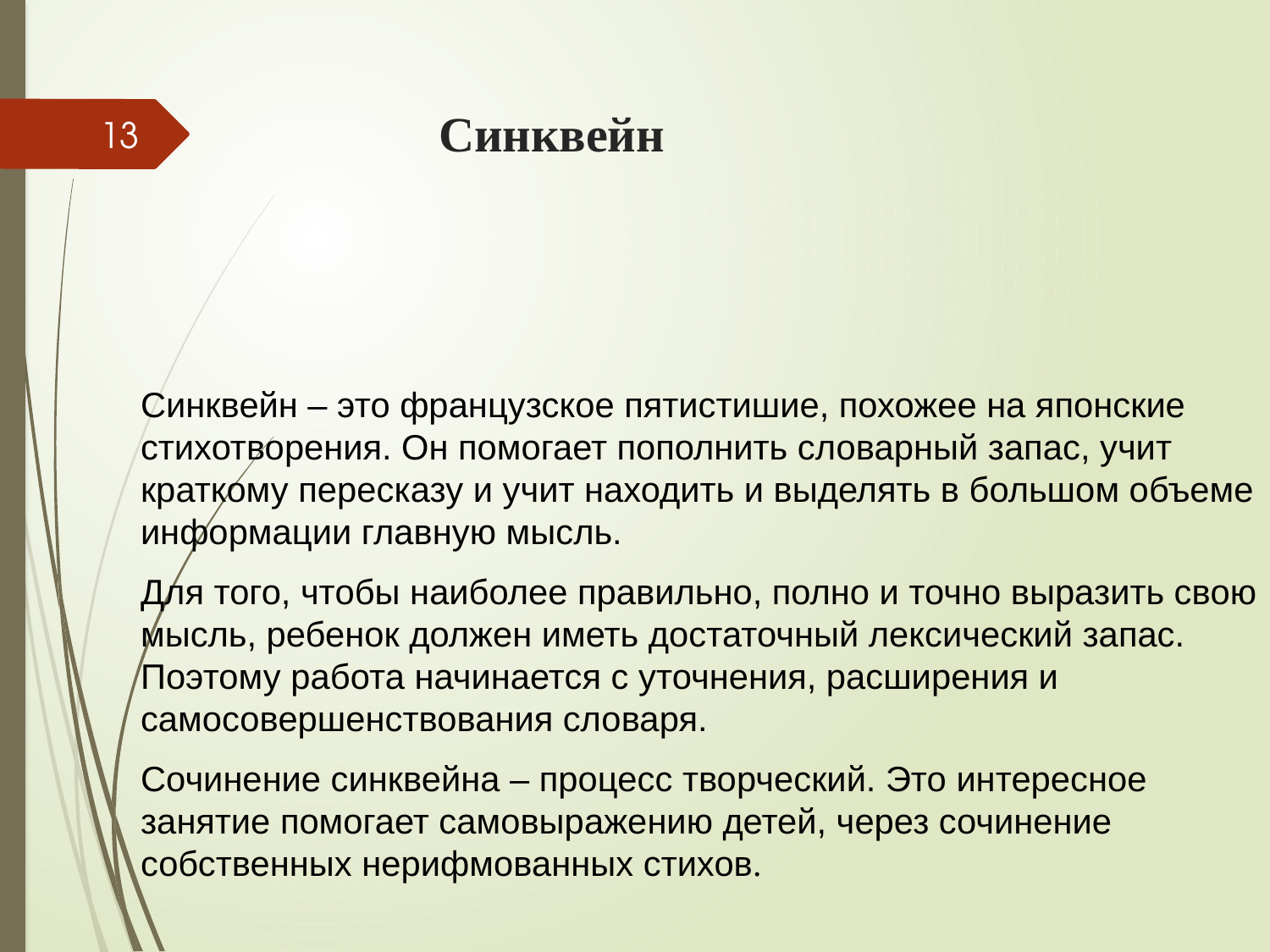

# Синквейн
13
Синквейн – это французское пятистишие, похожее на японские стихотворения. Он помогает пополнить словарный запас, учит краткому пересказу и учит находить и выделять в большом объеме информации главную мысль.
Для того, чтобы наиболее правильно, полно и точно выразить свою мысль, ребенок должен иметь достаточный лексический запас. Поэтому работа начинается с уточнения, расширения и самосовершенствования словаря.
Сочинение синквейна – процесс творческий. Это интересное занятие помогает самовыражению детей, через сочинение собственных нерифмованных стихов.